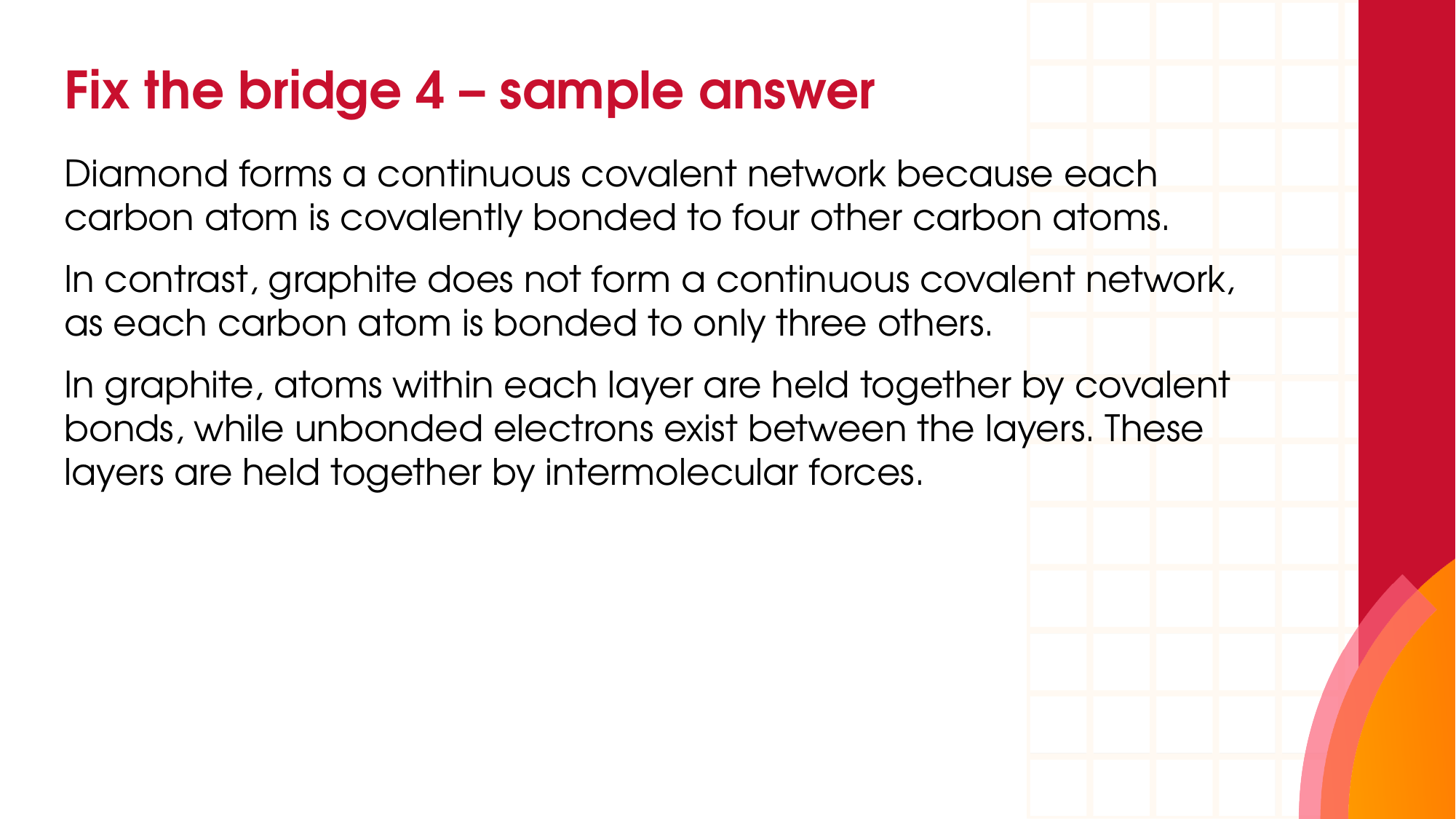

# Fix the bridge 4 – sample answer

Diamond forms a continuous covalent network because each carbon atom is covalently bonded to four other carbon atoms.
In contrast, graphite does not form a continuous covalent network, as each carbon atom is bonded to only three others.
In graphite, atoms within each layer are held together by covalent bonds, while unbonded electrons exist between the layers. These layers are held together by intermolecular forces.